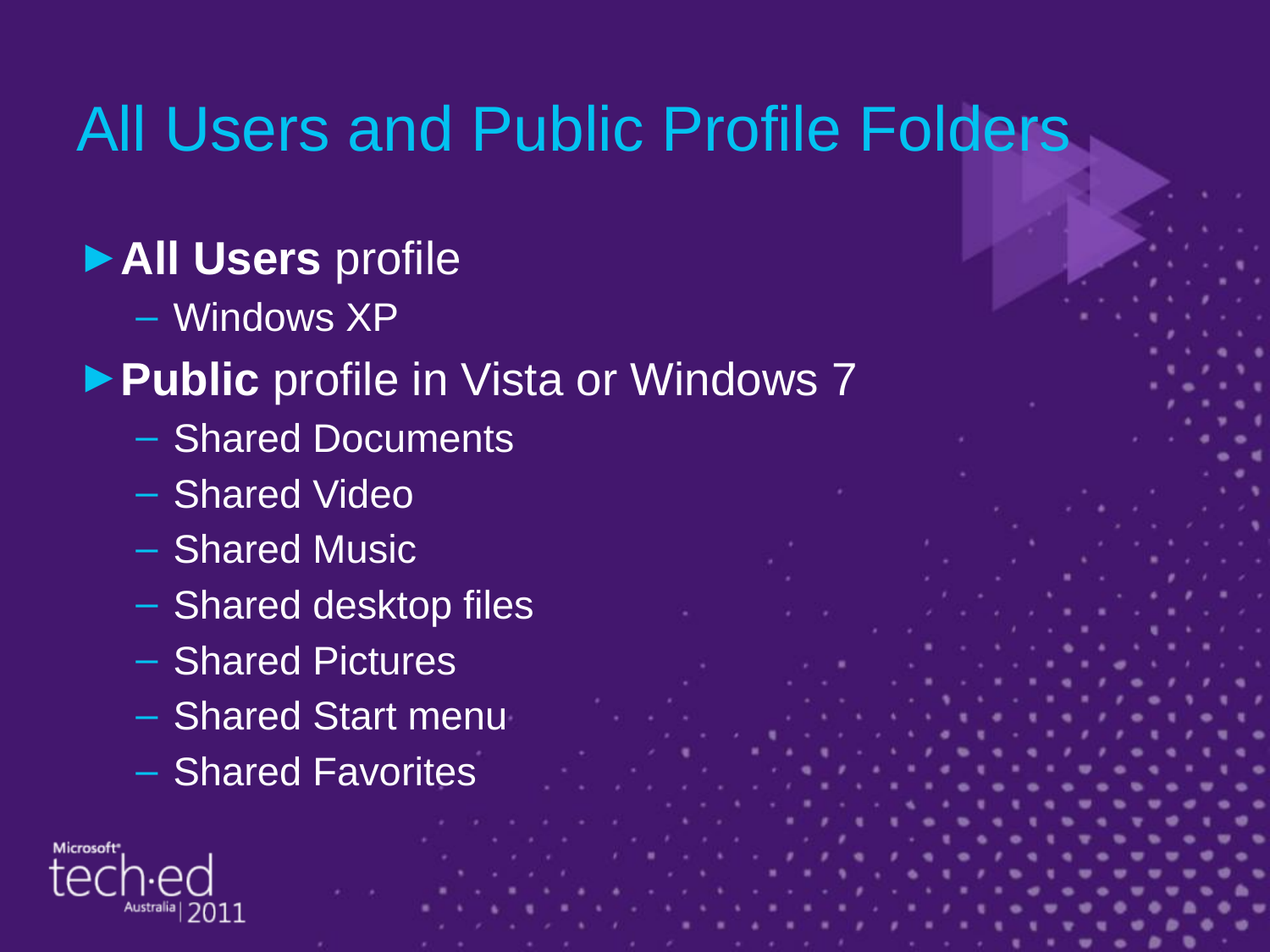

# All Users and Public Profile Folders
All Users profile
Windows XP
Public profile in Vista or Windows 7
Shared Documents
Shared Video
Shared Music
Shared desktop files
Shared Pictures
Shared Start menu
Shared Favorites